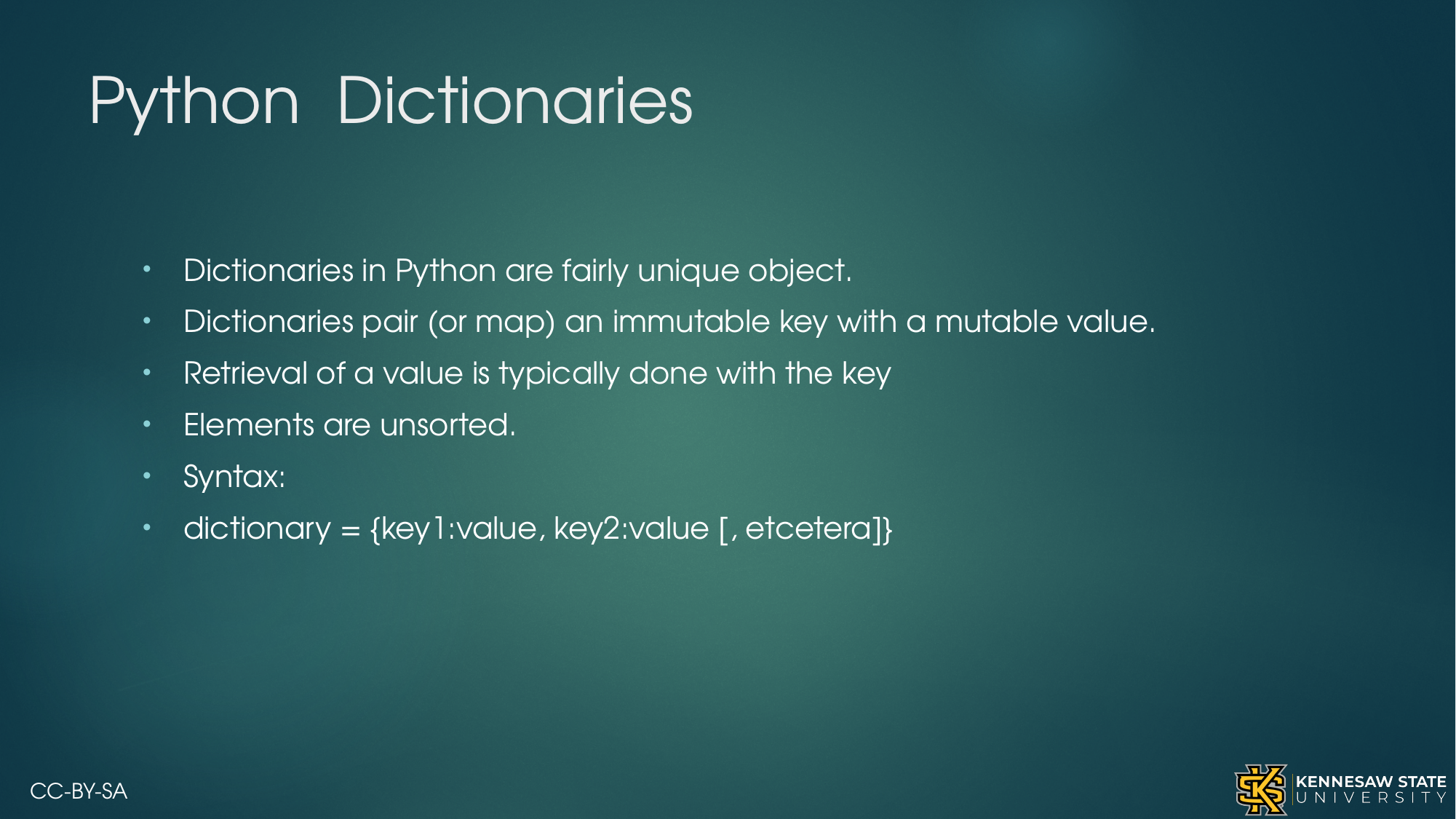

# Python  Dictionaries
Dictionaries in Python are fairly unique object.
Dictionaries pair (or map) an immutable key with a mutable value.
Retrieval of a value is typically done with the key
Elements are unsorted.
Syntax:
dictionary = {key1:value, key2:value [, etcetera]}